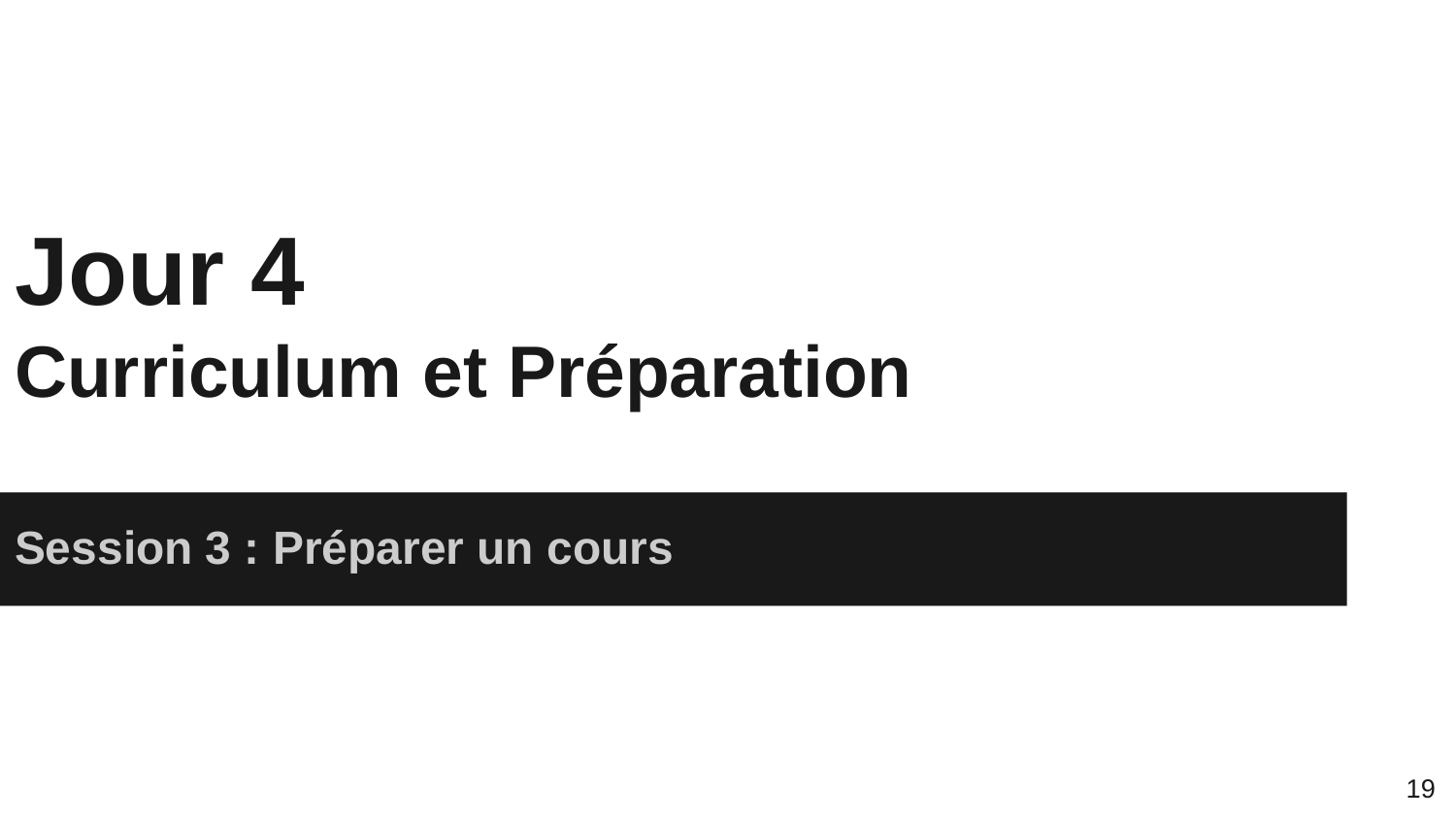

# Jour 4
Curriculum et Préparation
Session 3 : Préparer un cours
19